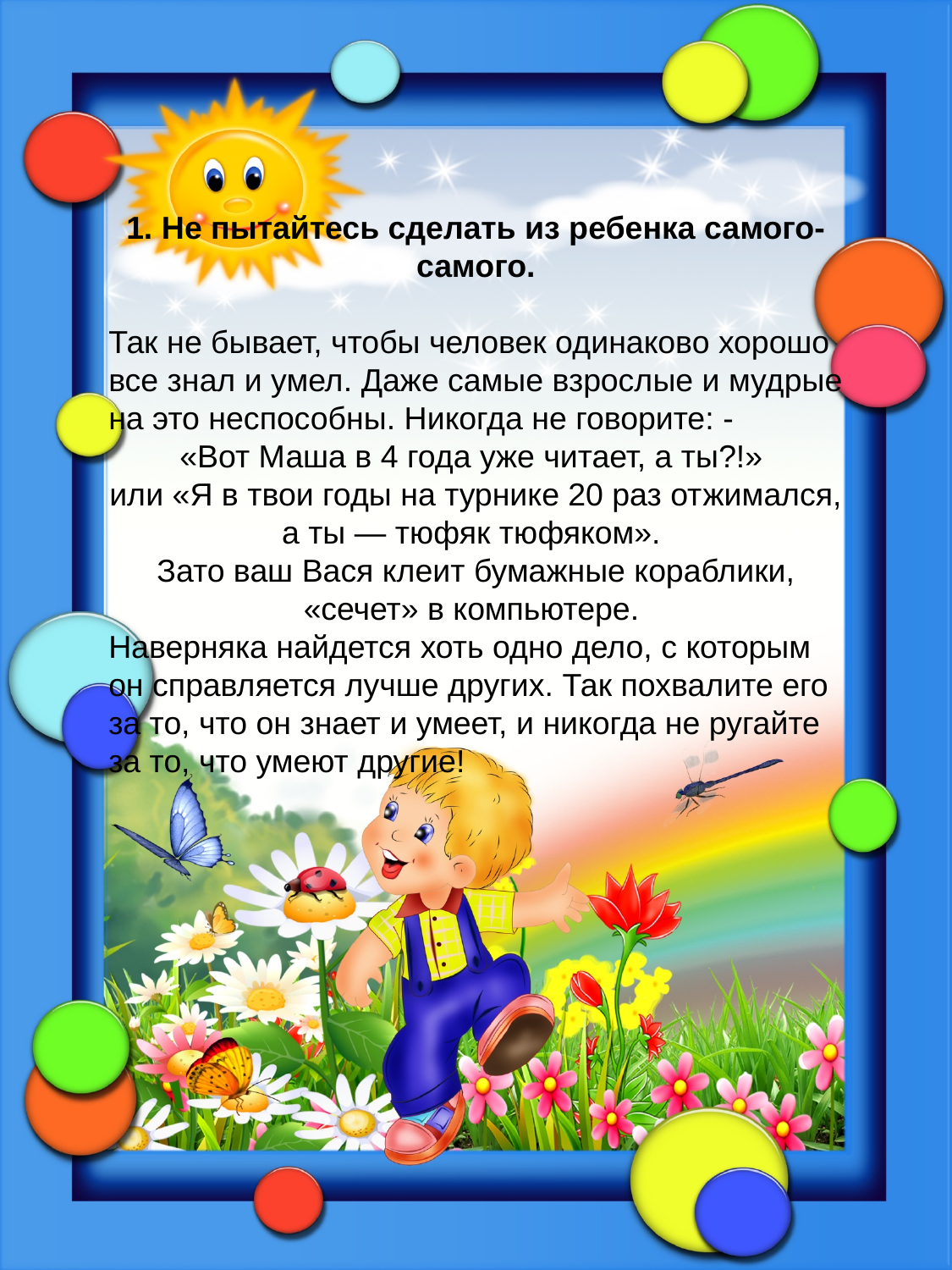

1. Не пытайтесь сделать из ребенка самого-самого.

Так не бывает, чтобы человек одинаково хорошо все знал и умел. Даже самые взрослые и мудрые на это неспособны. Никогда не говорите: -
«Вот Маша в 4 года уже читает, а ты?!»
или «Я в твои годы на турнике 20 раз отжимался, а ты — тюфяк тюфяком».
Зато ваш Вася клеит бумажные кораблики, «сечет» в компьютере.
Наверняка найдется хоть одно дело, с которым он справляется лучше других. Так похвалите его за то, что он знает и умеет, и никогда не ругайте за то, что умеют другие!